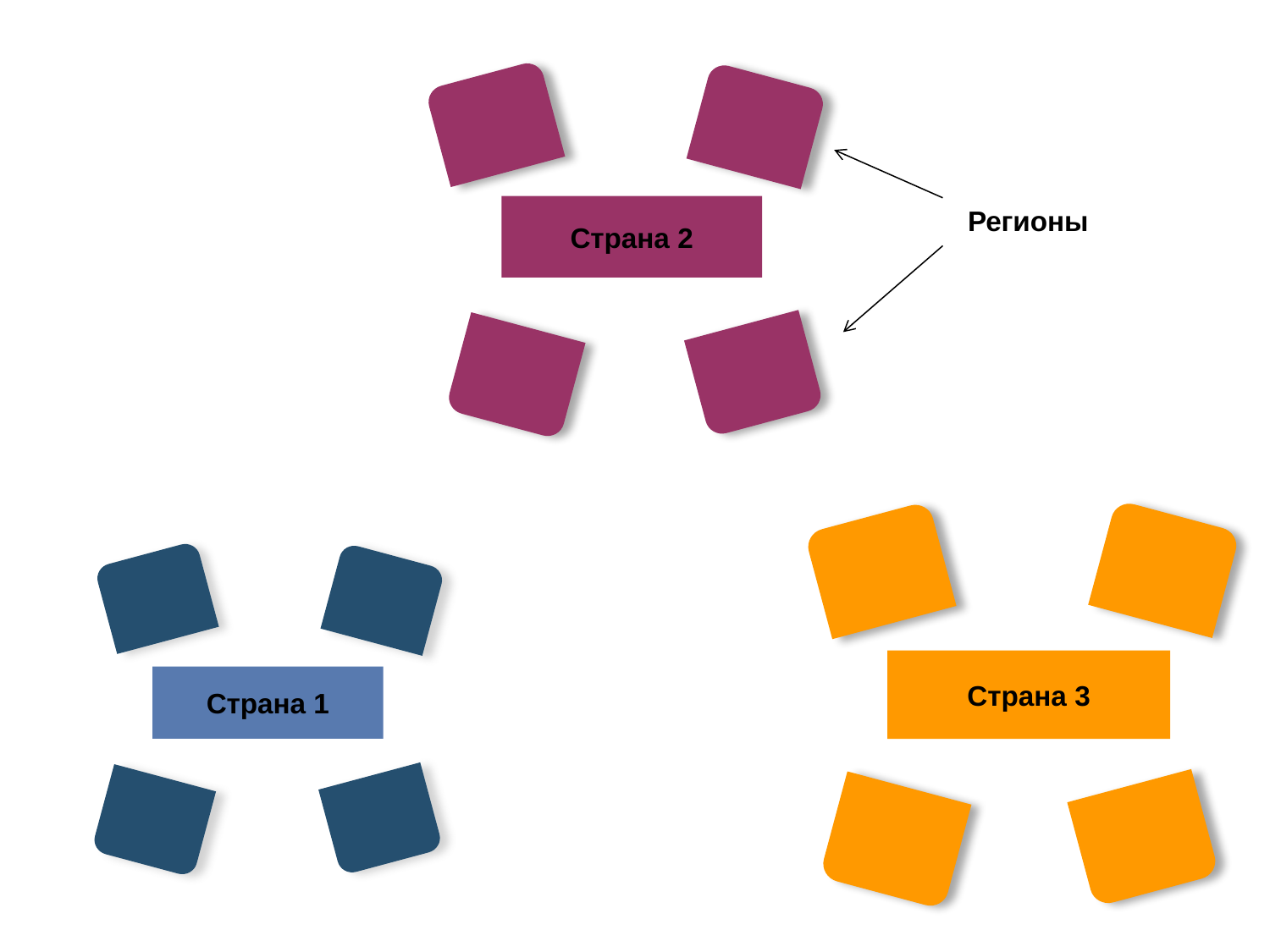

Страна 2

Регионы

Страна 3

Страна 1